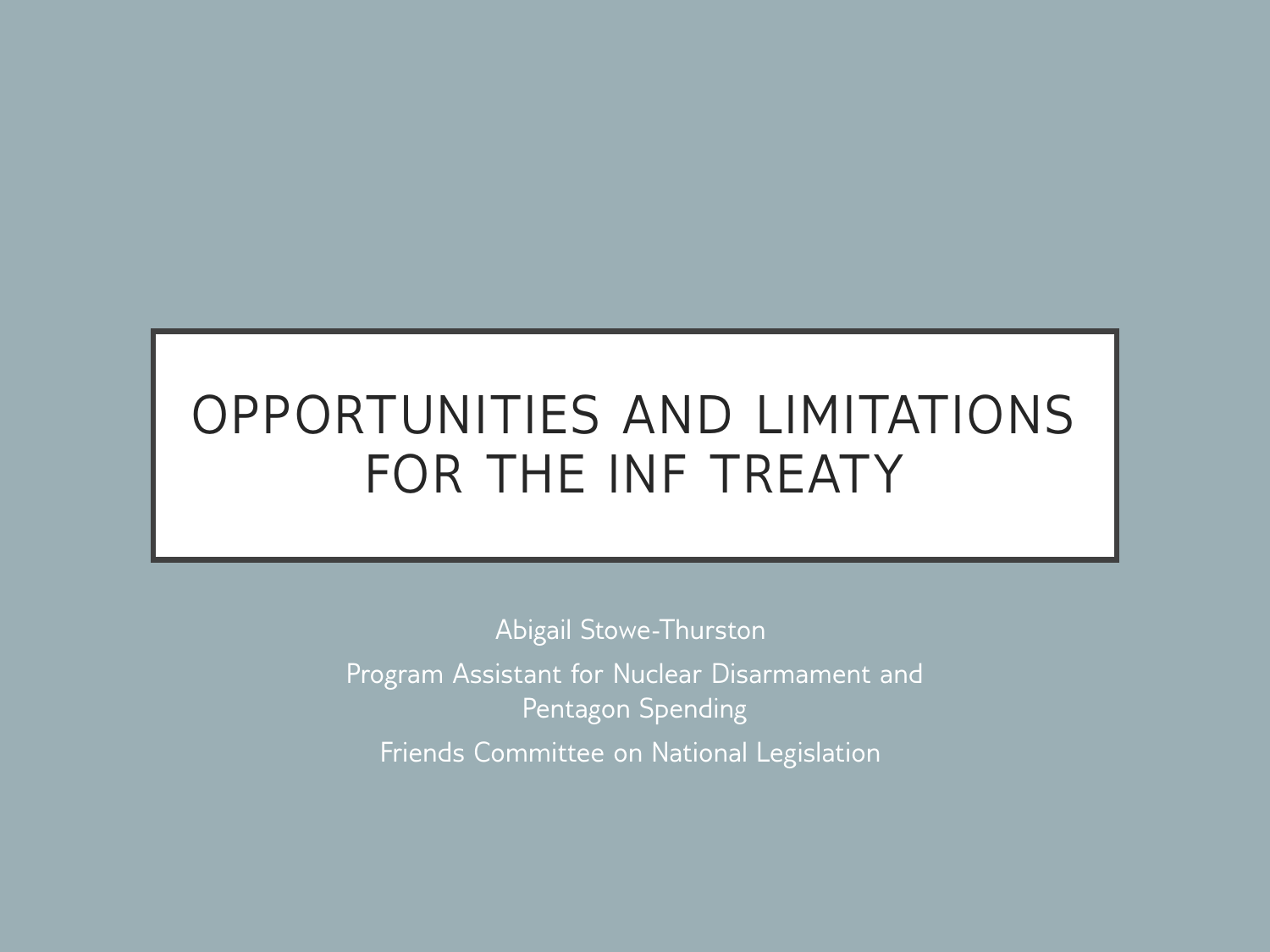

# Opportunities and Limitations for the INF Treaty
Abigail Stowe-Thurston
Program Assistant for Nuclear Disarmament and Pentagon Spending
Friends Committee on National Legislation